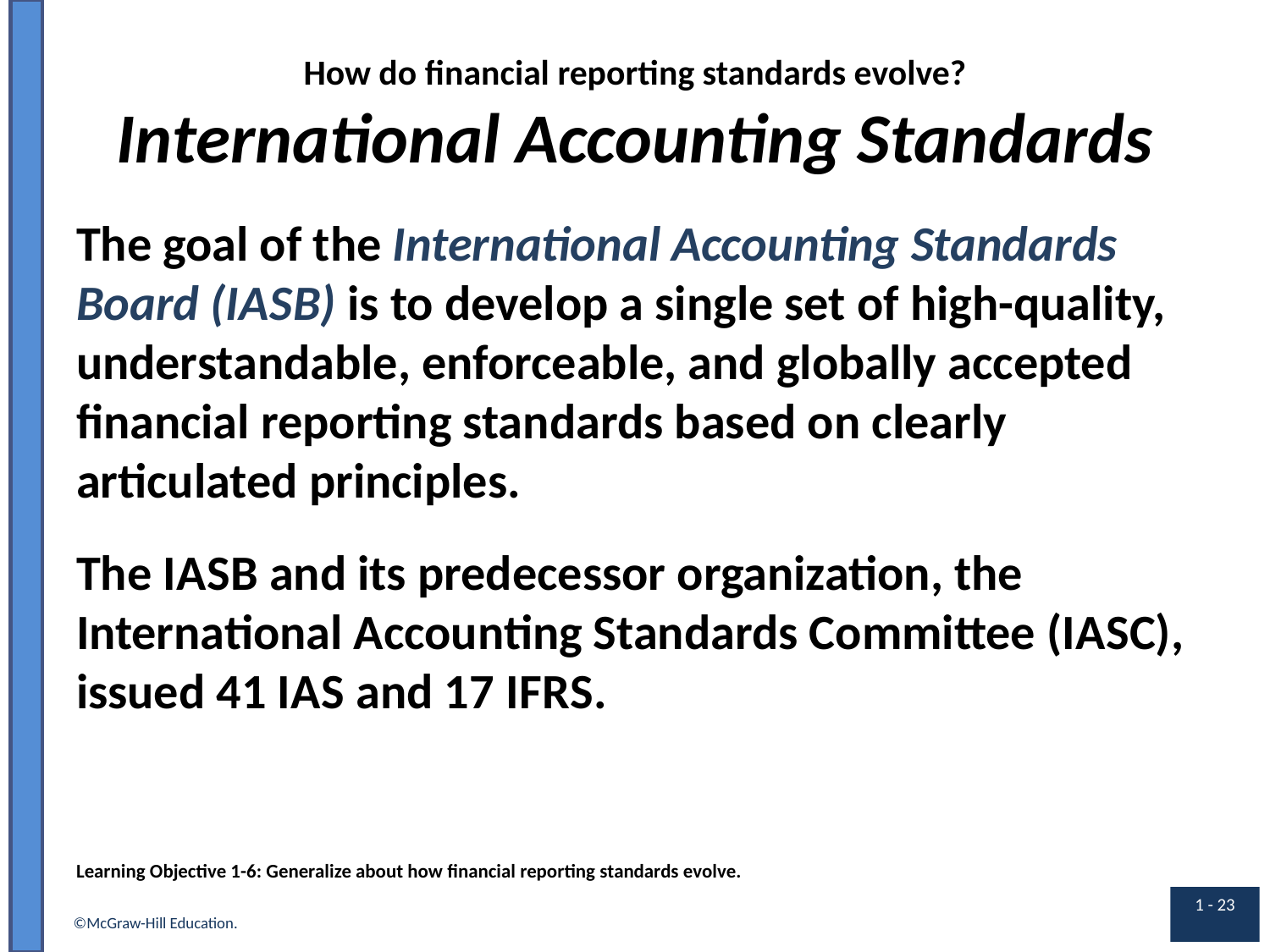

# How do financial reporting standards evolve? International Accounting Standards
The goal of the International Accounting Standards Board (I A S B) is to develop a single set of high-quality, understandable, enforceable, and globally accepted financial reporting standards based on clearly articulated principles.
The I A S B and its predecessor organization, the International Accounting Standards Committee (I A S C), issued 41 I A S and 17 I F R S.
Learning Objective 1-6: Generalize about how financial reporting standards evolve.